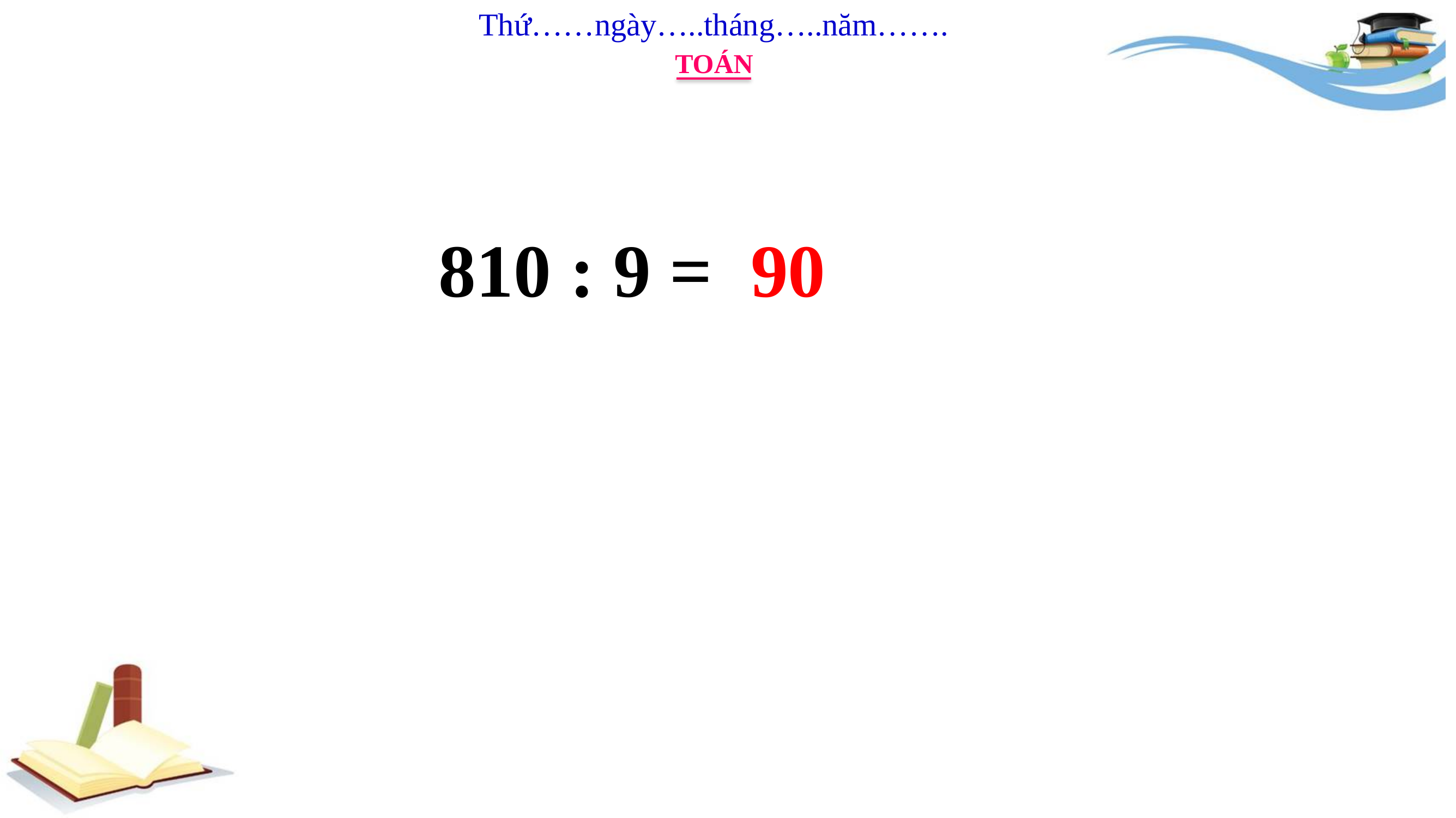

Thứ……ngày…..tháng…..năm…….
TOÁN
810 : 9 =
90